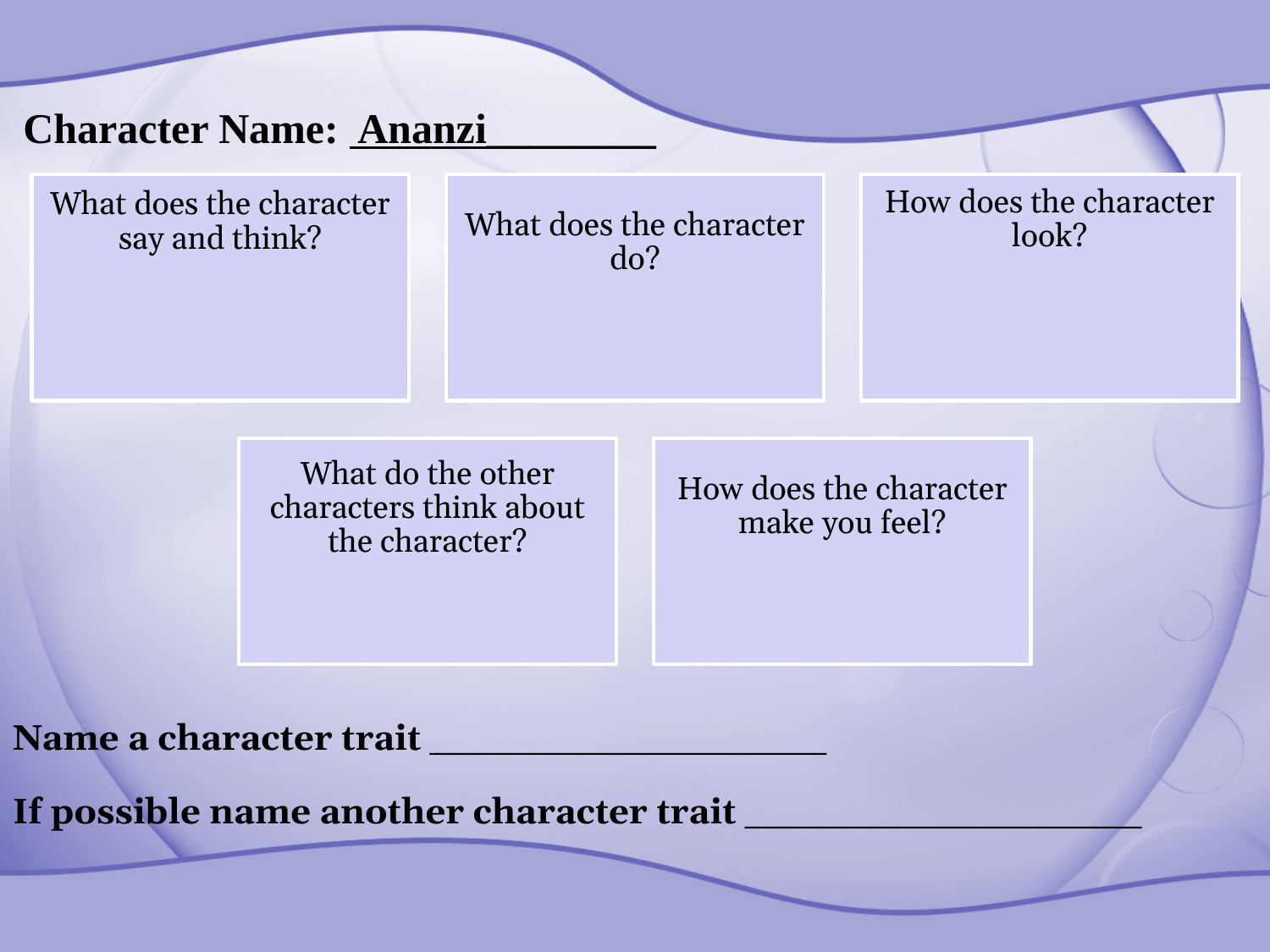

Character Name:  Ananzi________

What does the character say and think?

What does the character do?

How does the character look?

What do the other characters think about the character?

How does the character make you feel?

Name a character trait ________________
If possible name another character trait ________________